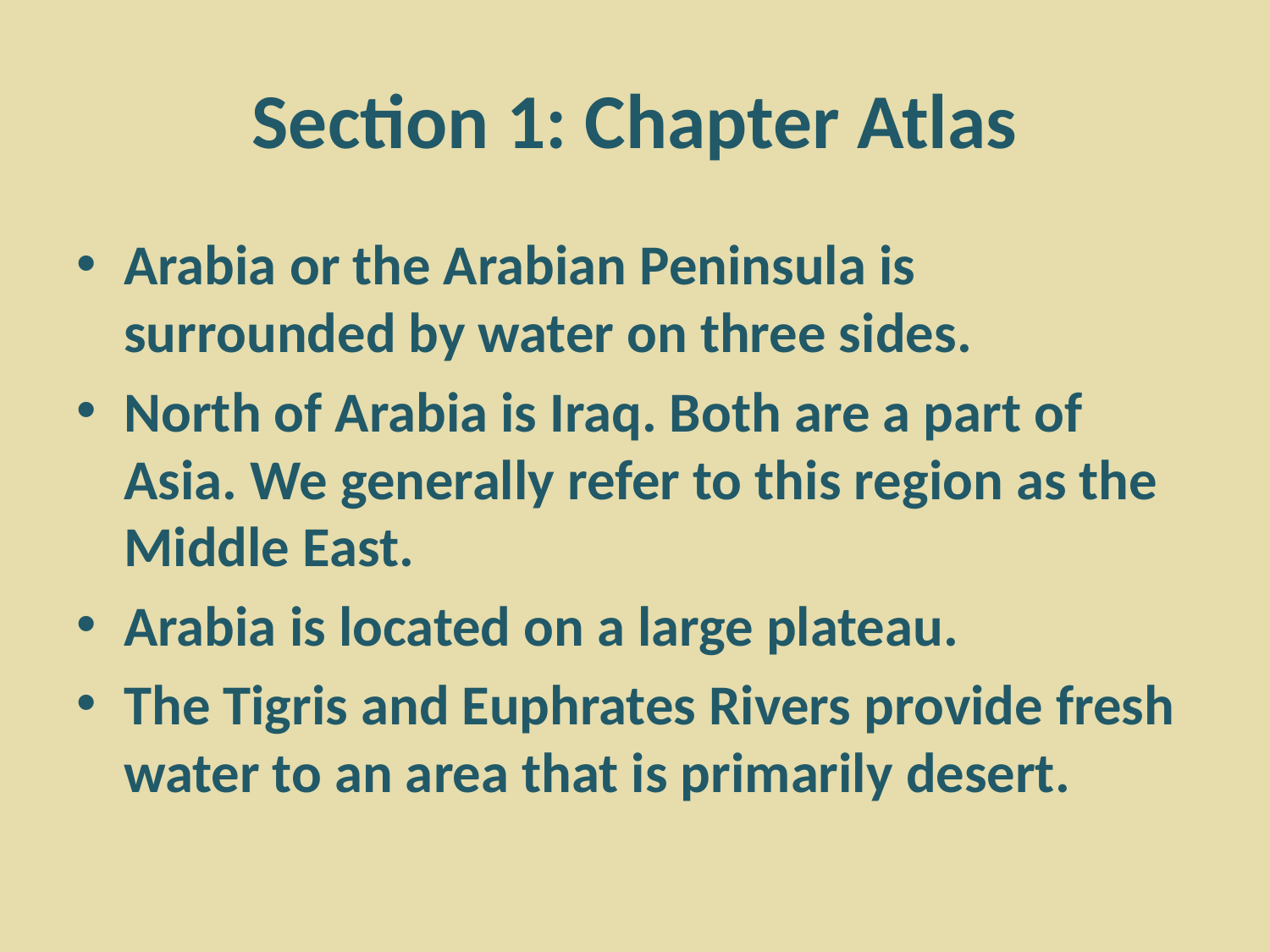

# Section 1: Chapter Atlas
Arabia or the Arabian Peninsula is surrounded by water on three sides.
North of Arabia is Iraq. Both are a part of Asia. We generally refer to this region as the Middle East.
Arabia is located on a large plateau.
The Tigris and Euphrates Rivers provide fresh water to an area that is primarily desert.